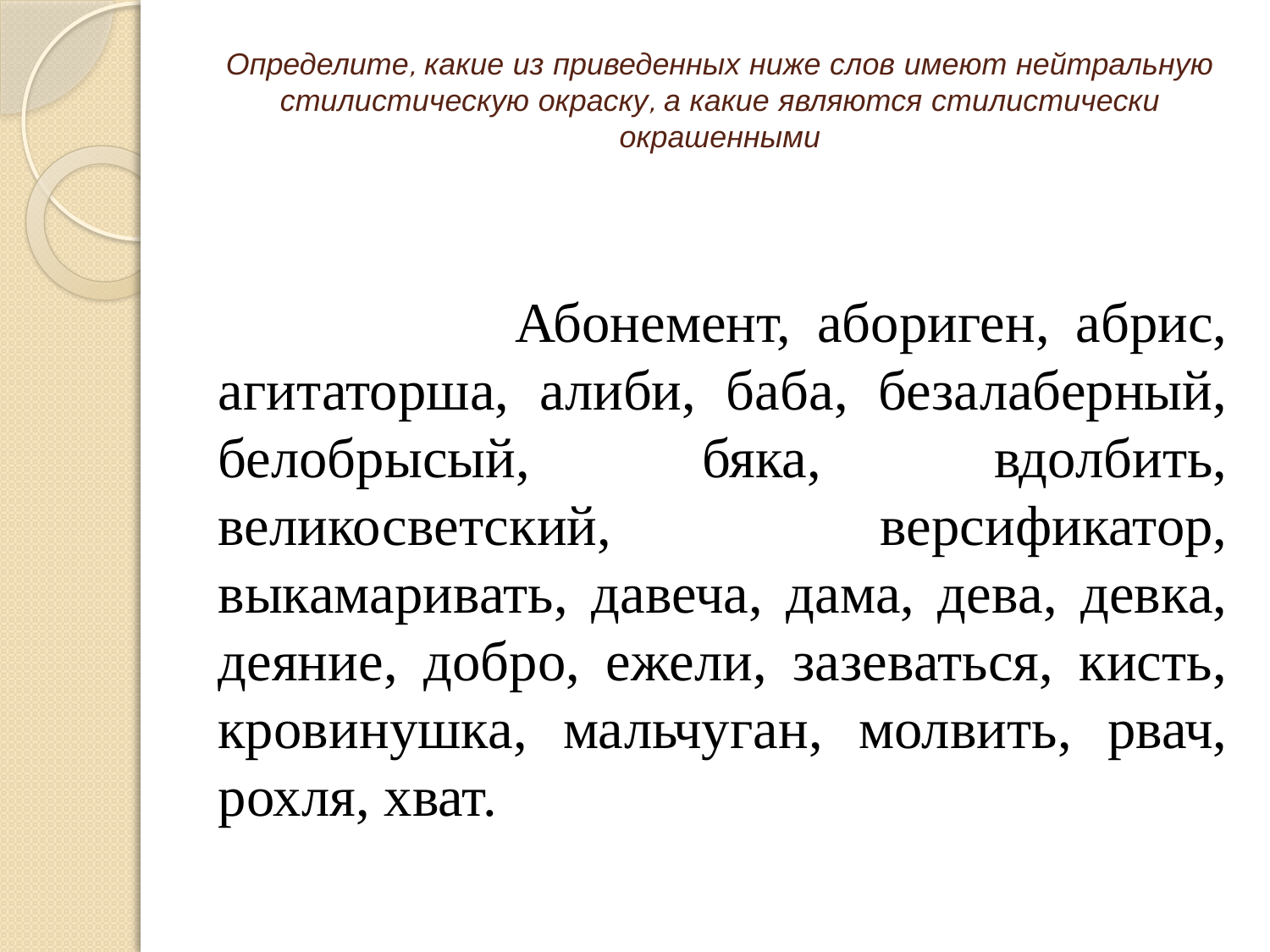

# Определите, какие из приведенных ниже слов имеют нейтральную стилистическую окраску, а какие являются стилистически окрашенными

             Абонемент, абориген, абрис, агитаторша, алиби, баба, безалаберный, белобрысый, бяка, вдолбить, великосветский, версификатор, выкамаривать, давеча, дама, дева, девка, деяние, добро, ежели, зазеваться, кисть, кровинушка, мальчуган, молвить, рвач, рохля, хват.